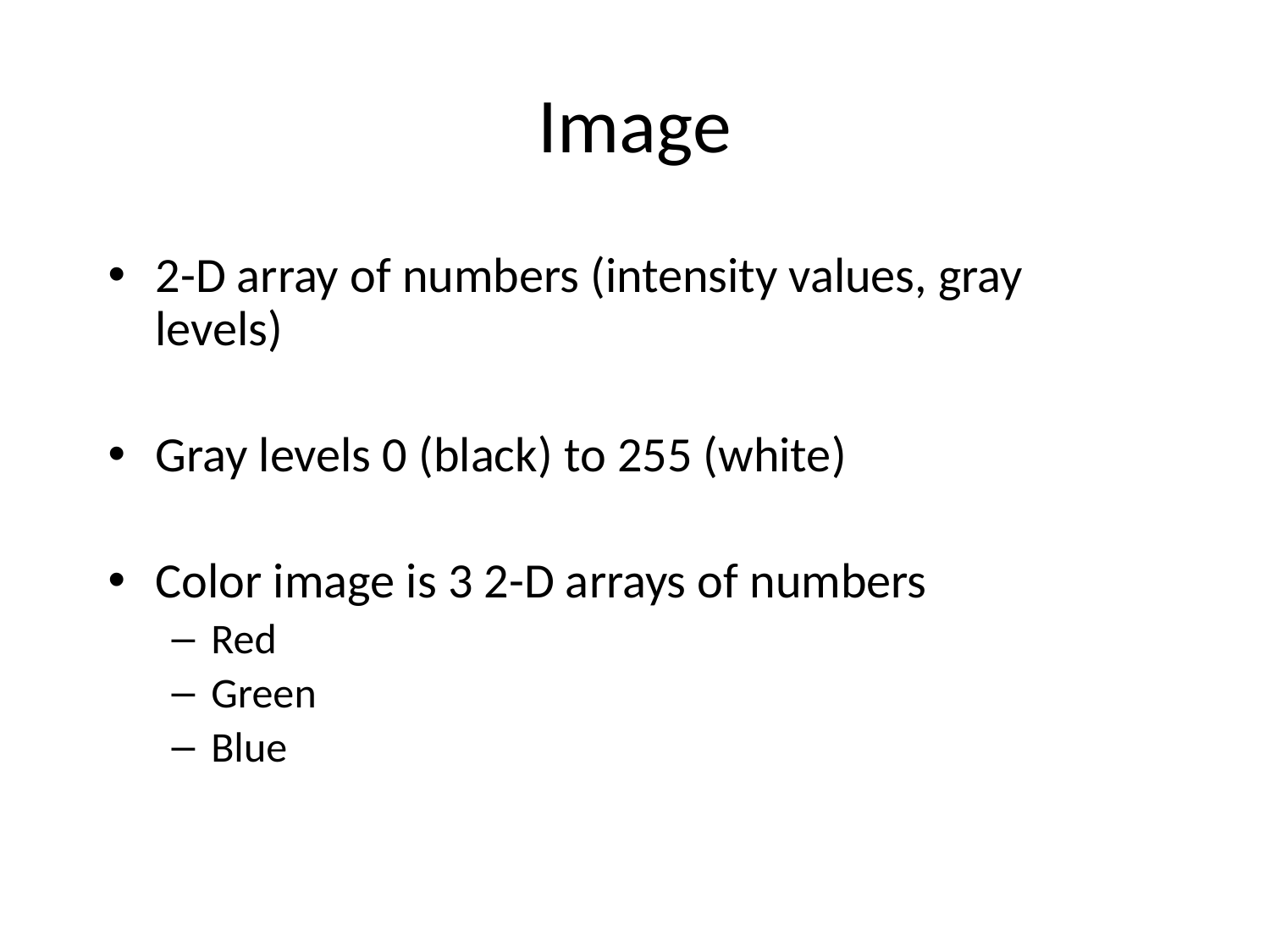

# Image
2-D array of numbers (intensity values, gray levels)

Gray levels 0 (black) to 255 (white)

Color image is 3 2-D arrays of numbers
Red
Green
Blue